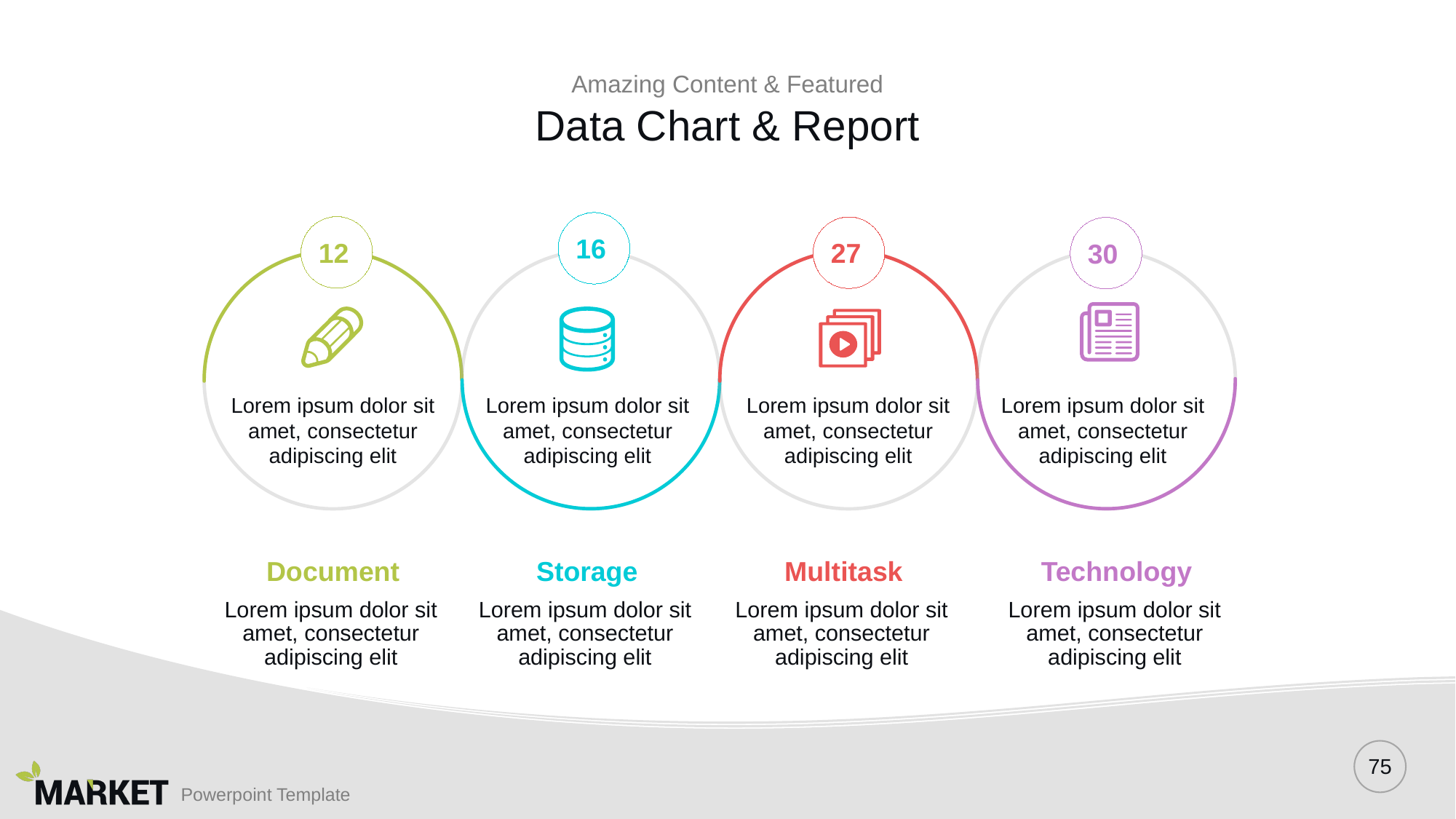

Amazing Content & Featured
# Data Chart & Report

16

Lorem ipsum dolor sit amet, consectetur adipiscing elit

12

Lorem ipsum dolor sit amet, consectetur adipiscing elit

27

Lorem ipsum dolor sit amet, consectetur adipiscing elit

30

Lorem ipsum dolor sit amet, consectetur adipiscing elit
Document
Storage
Multitask
Technology
Lorem ipsum dolor sit amet, consectetur adipiscing elit
Lorem ipsum dolor sit amet, consectetur adipiscing elit
Lorem ipsum dolor sit amet, consectetur adipiscing elit
Lorem ipsum dolor sit amet, consectetur adipiscing elit